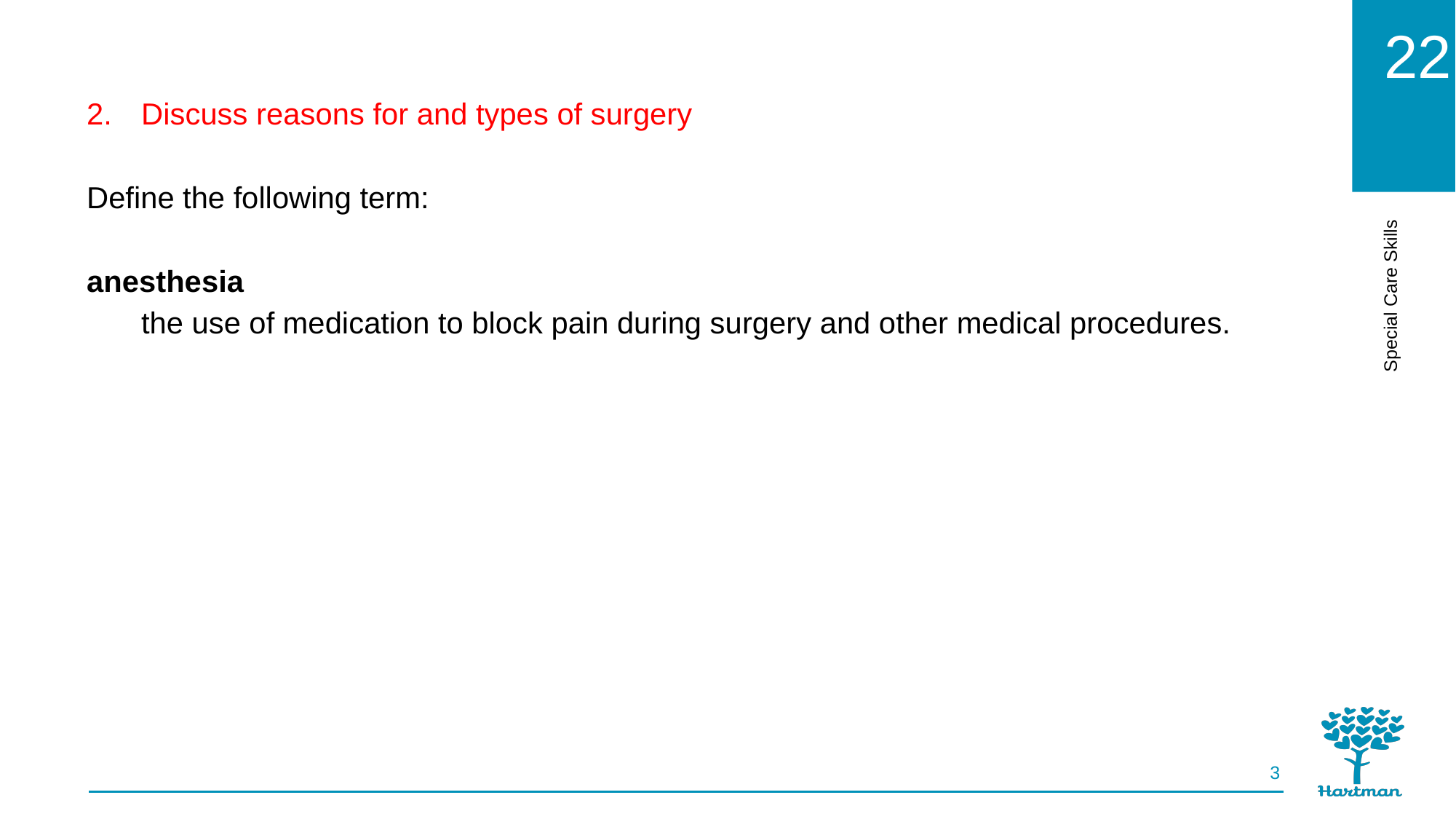

Discuss reasons for and types of surgery

Define the following term:

anesthesia
the use of medication to block pain during surgery and other medical procedures.

3